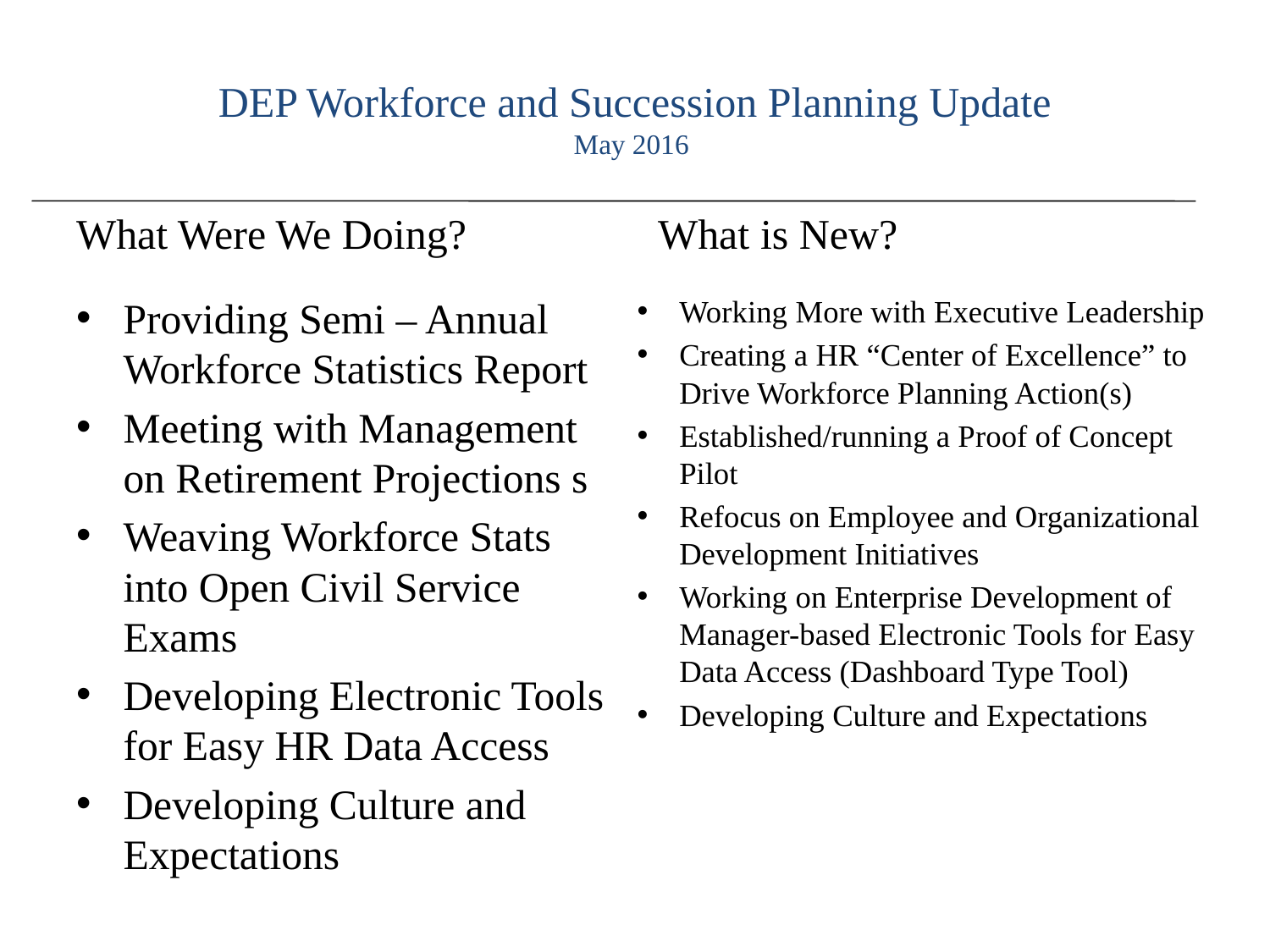

# DEP Workforce and Succession Planning Update May 2016
What Were We Doing?
What is New?
Providing Semi – Annual Workforce Statistics Report
Meeting with Management on Retirement Projections s
Weaving Workforce Stats into Open Civil Service Exams
Developing Electronic Tools for Easy HR Data Access
Developing Culture and Expectations

Working More with Executive Leadership
Creating a HR “Center of Excellence” to Drive Workforce Planning Action(s)
Established/running a Proof of Concept Pilot
Refocus on Employee and Organizational Development Initiatives
Working on Enterprise Development of Manager-based Electronic Tools for Easy Data Access (Dashboard Type Tool)
Developing Culture and Expectations